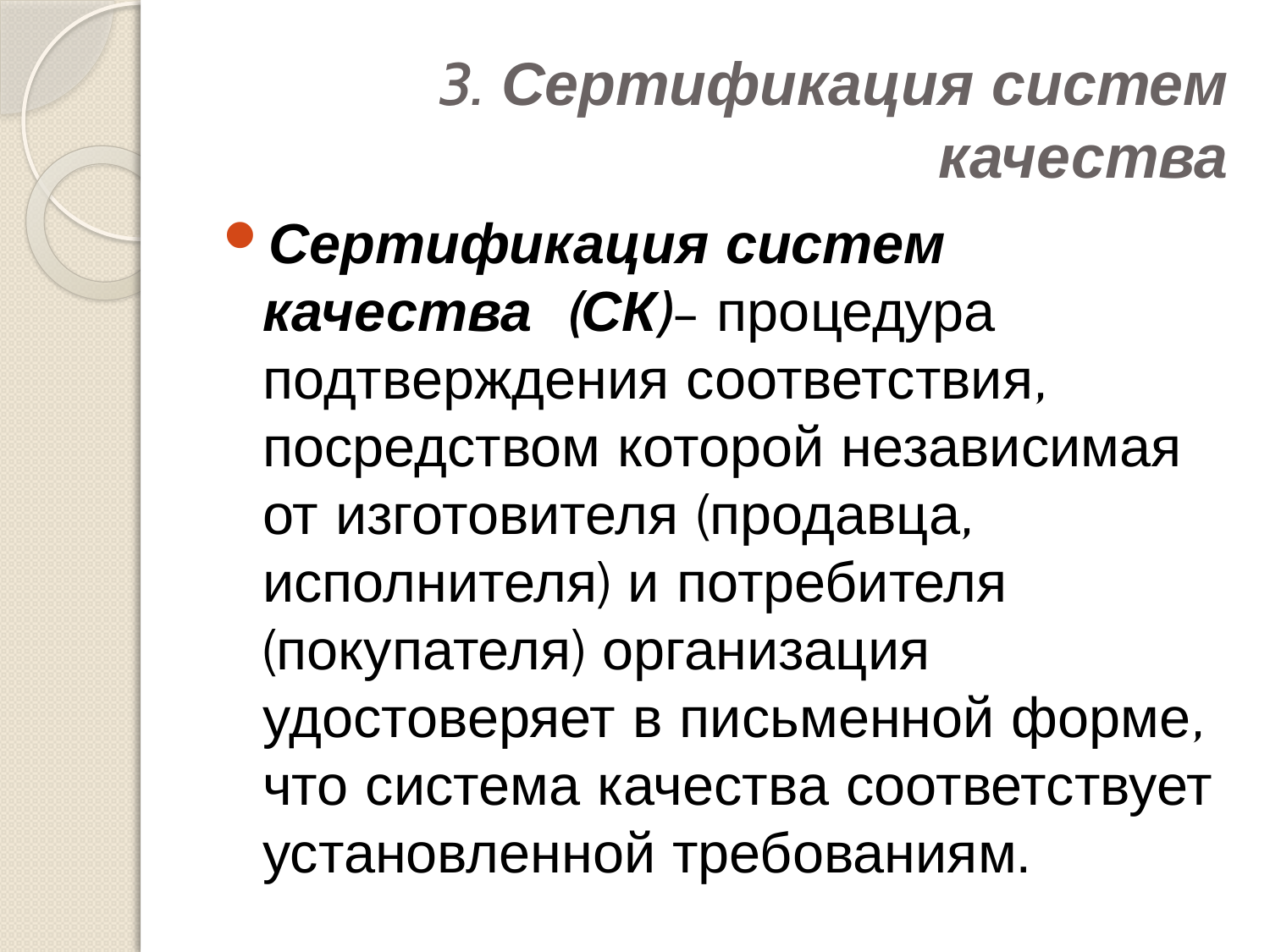

# 3. Сертификация систем качества
Сертификация систем качества  (СК)– процедура подтверждения соответствия, посредством которой независимая от изготовителя (продавца, исполнителя) и потребителя (покупателя) организация удостоверяет в письменной форме, что система качества соответствует установленной требованиям.